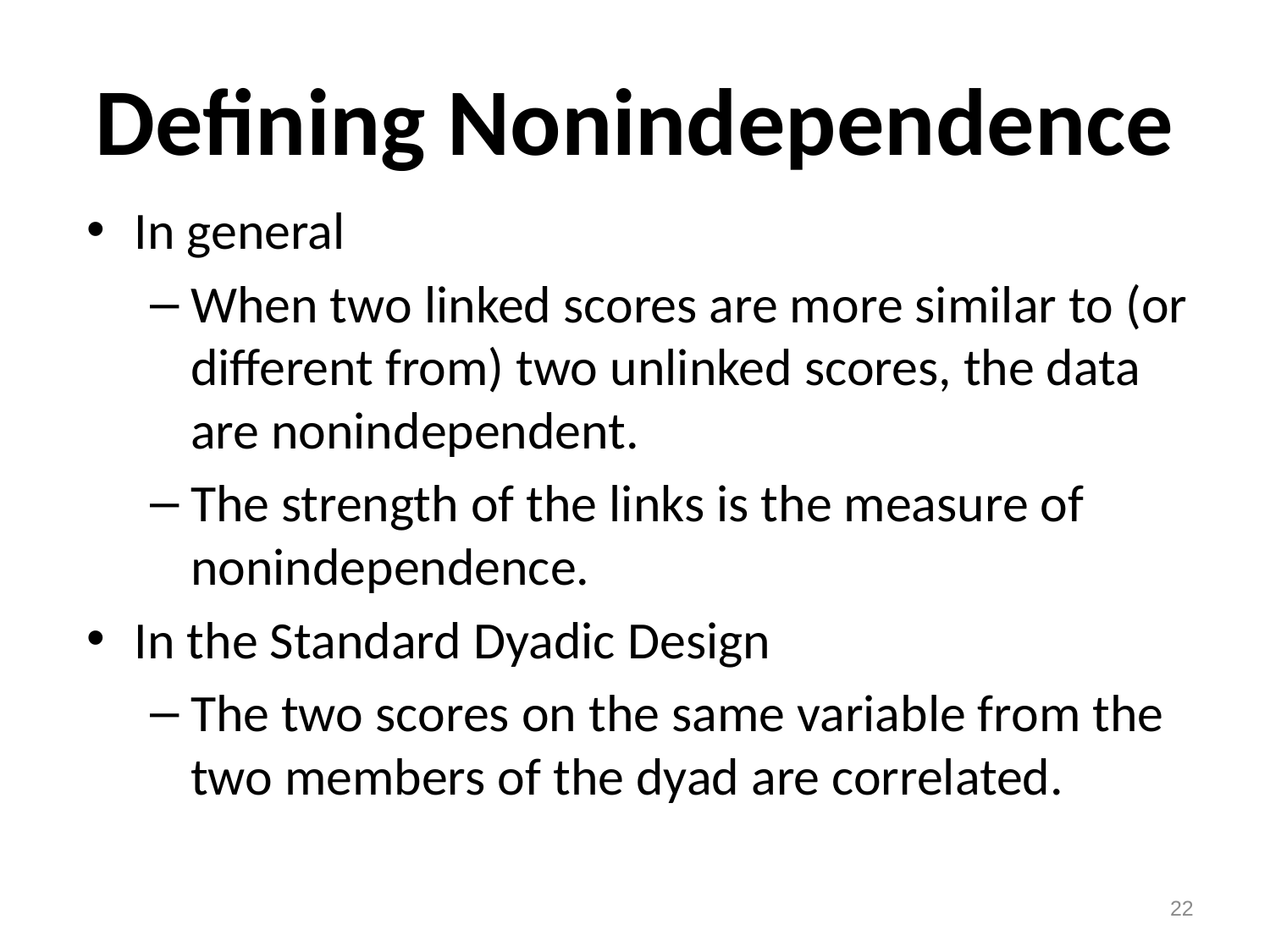

# Defining Nonindependence
In general
When two linked scores are more similar to (or different from) two unlinked scores, the data are nonindependent.
The strength of the links is the measure of nonindependence.
In the Standard Dyadic Design
The two scores on the same variable from the two members of the dyad are correlated.

22